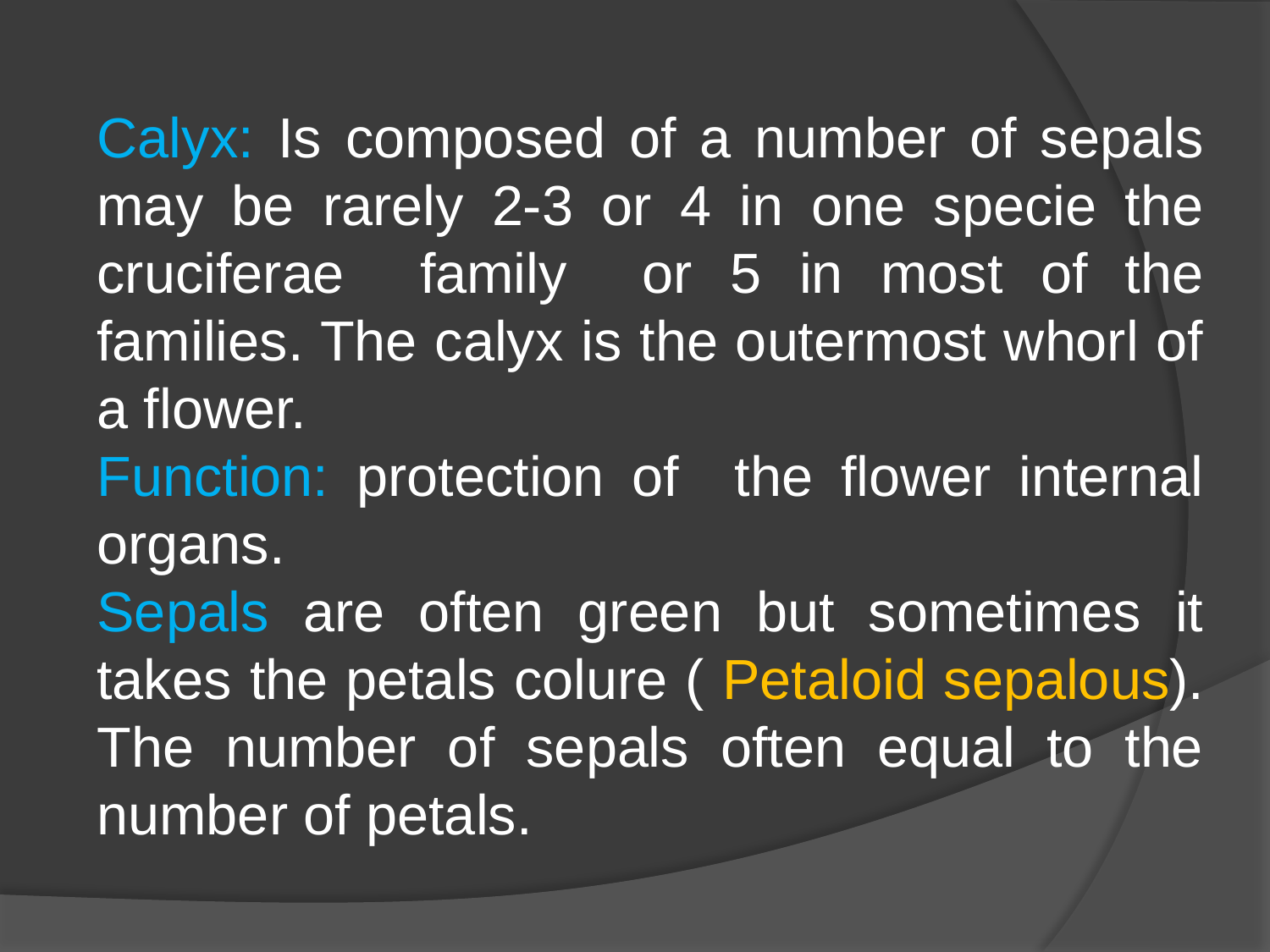

Calyx: Is composed of a number of sepals may be rarely 2-3 or 4 in one specie the cruciferae  family  or 5 in most of the families. The calyx is the outermost whorl of a flower.
Function: protection of  the flower internal organs.
Sepals are often green but sometimes it takes the petals colure ( Petaloid sepalous).
The number of sepals often equal to the number of petals.